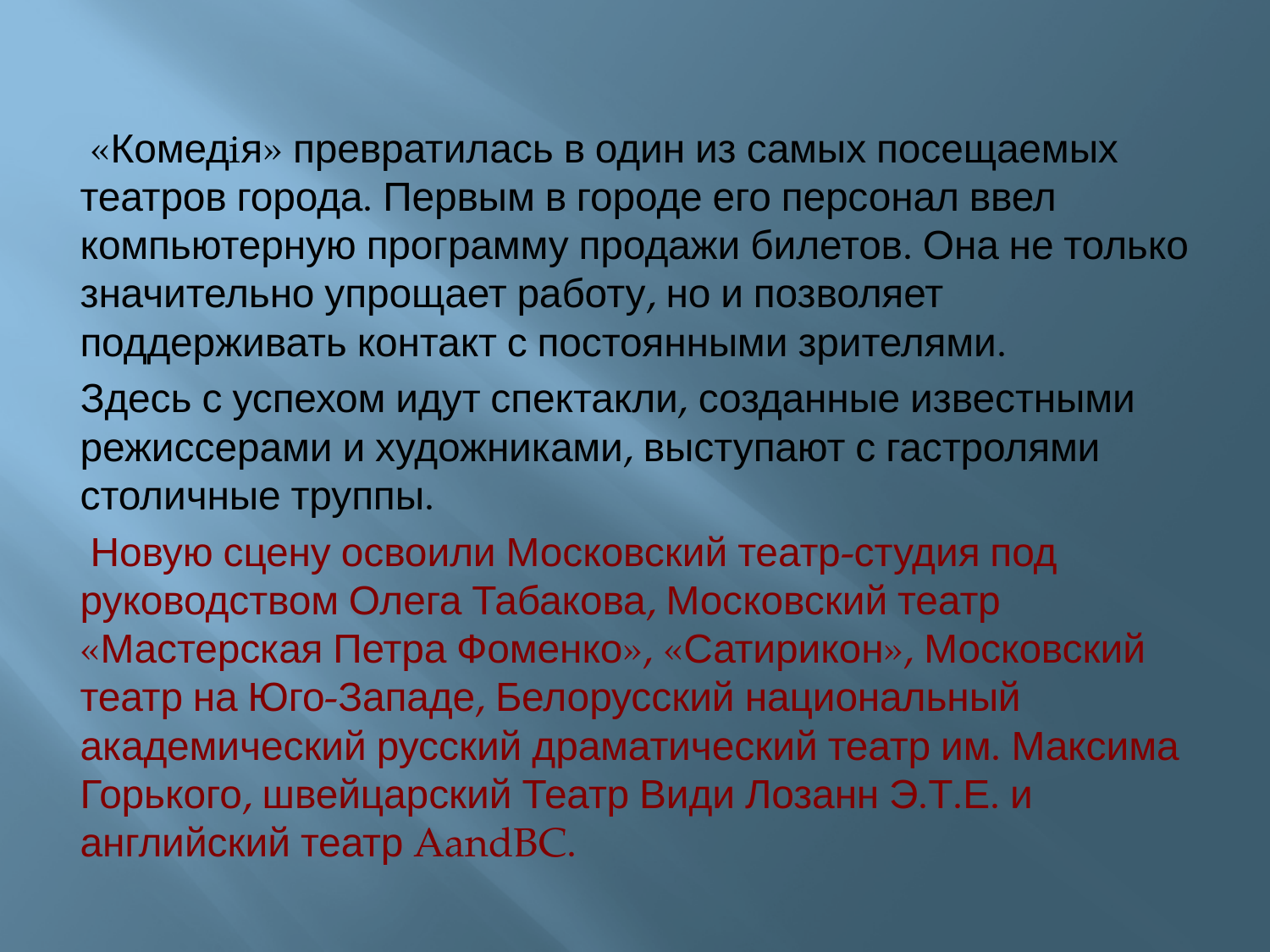

«Комедiя» превратилась в один из самых посещаемых театров города. Первым в городе его персонал ввел компьютерную программу продажи билетов. Она не только значительно упрощает работу, но и позволяет поддерживать контакт с постоянными зрителями.
     Здесь с успехом идут спектакли, созданные известными режиссерами и художниками, выступают с гастролями столичные труппы.
      Новую сцену освоили Московский театр-студия под руководством Олега Табакова, Московский театр «Мастерская Петра Фоменко», «Сатирикон», Московский театр на Юго-Западе, Белорусский национальный академический русский драматический театр им. Максима Горького, швейцарский Театр Види Лозанн Э.Т.Е. и английский театр AandBC.